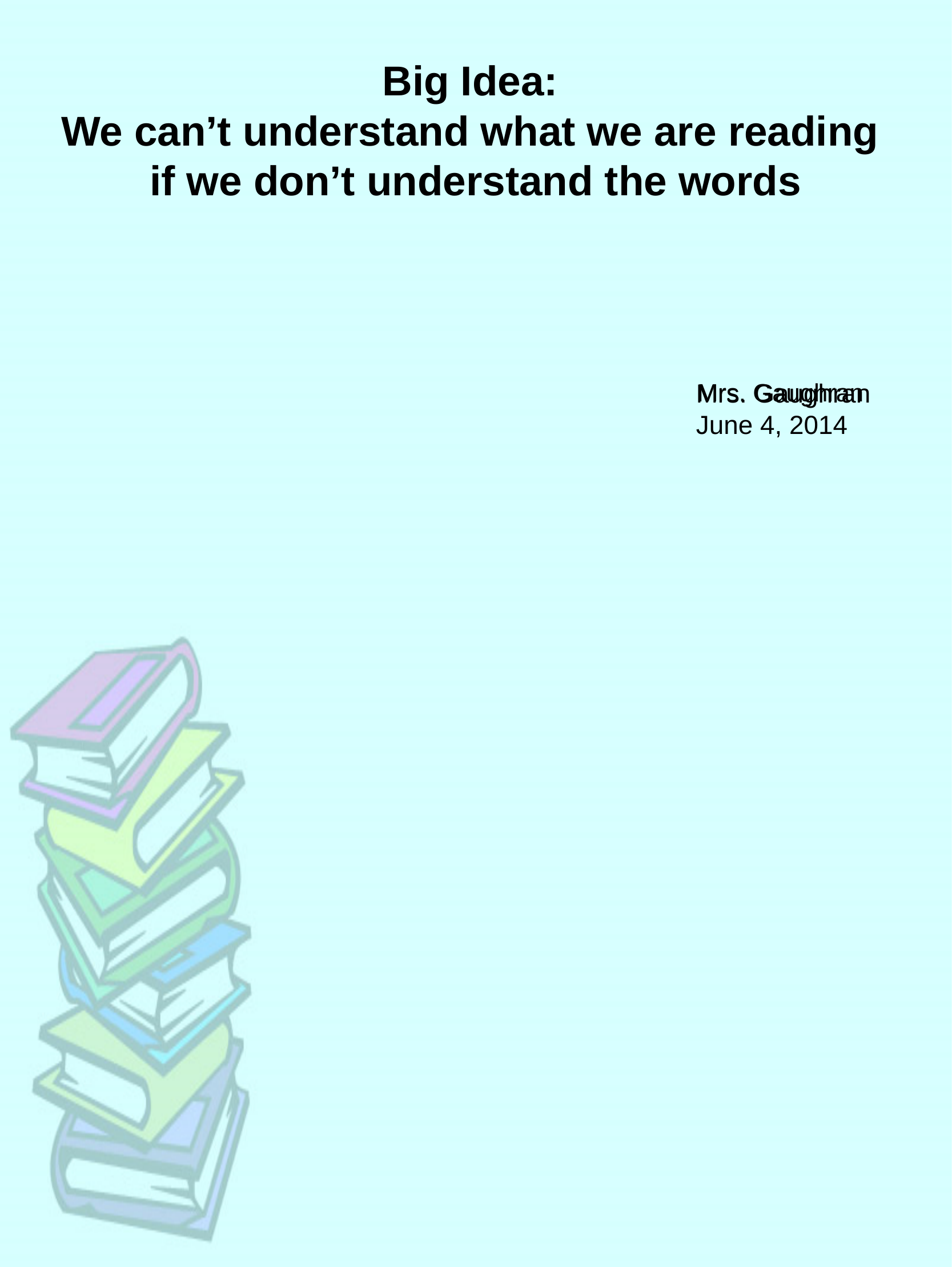

Big Idea:
We can’t understand what we are  reading
if we don’t understand the words
Mrs. Gaughran
June 4, 2014
Mrs. Gaughran